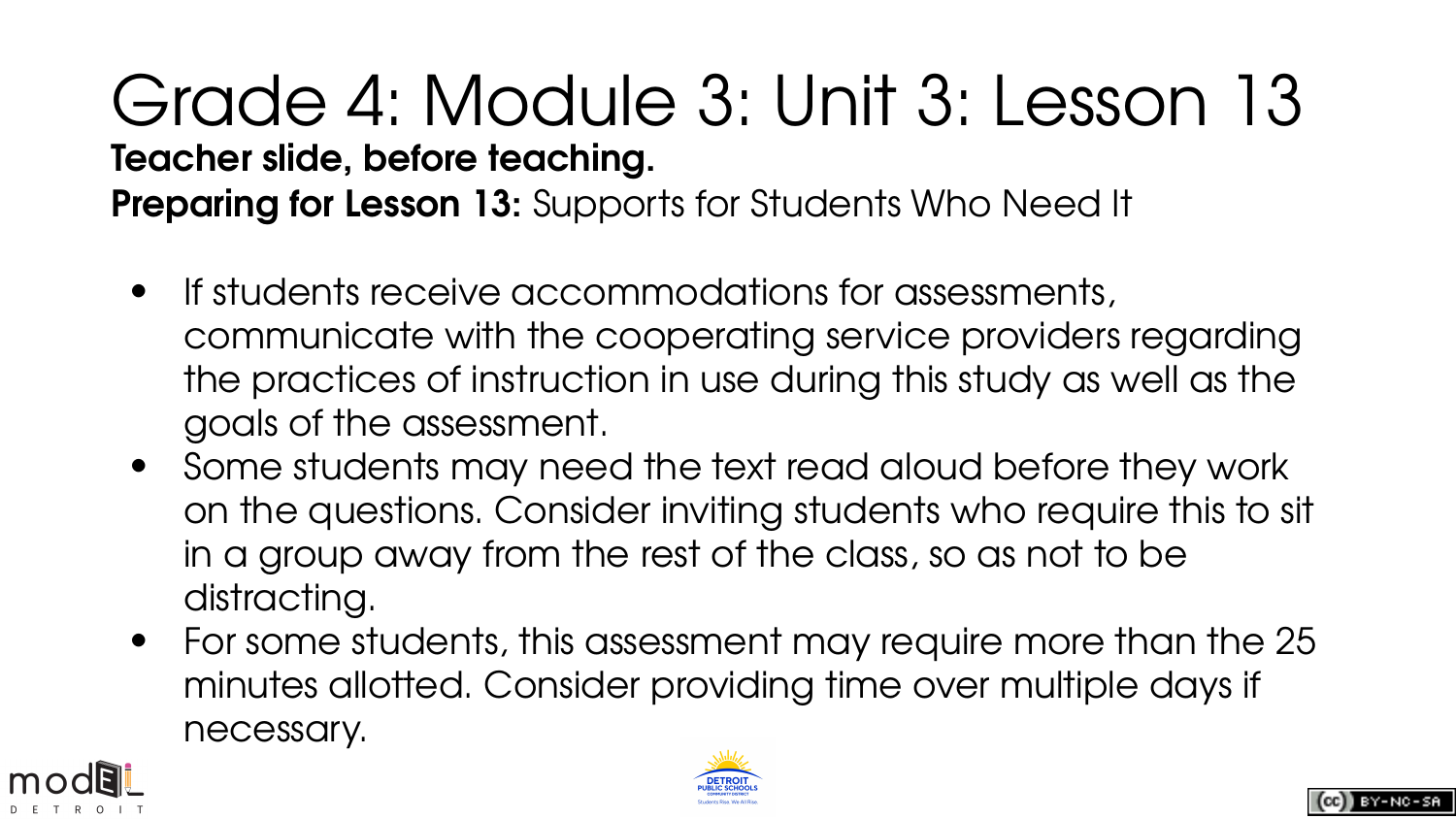

# Grade 4: Module 3: Unit 3: Lesson 13
Teacher slide, before teaching.
Preparing for Lesson 13: Supports for Students Who Need It

If students receive accommodations for assessments, communicate with the cooperating service providers regarding the practices of instruction in use during this study as well as the goals of the assessment.
Some students may need the text read aloud before they work on the questions. Consider inviting students who require this to sit in a group away from the rest of the class, so as not to be distracting.
For some students, this assessment may require more than the 25 minutes allotted. Consider providing time over multiple days if necessary.